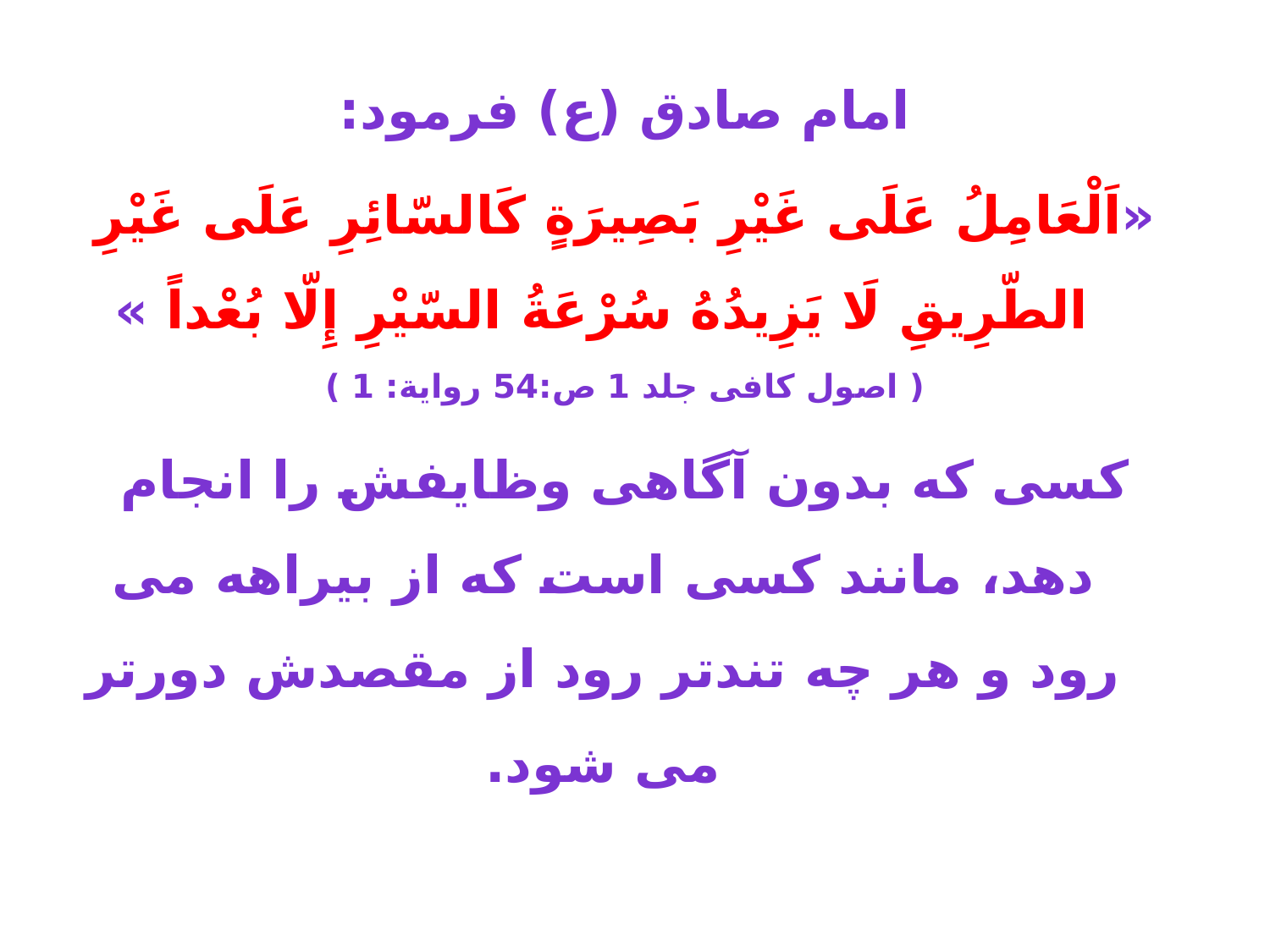

امام صادق (ع) فرمود:
«اَلْعَامِلُ عَلَى غَيْرِ بَصِيرَةٍ كَالسّائِرِ عَلَى غَيْرِ الطّرِيقِ لَا يَزِيدُهُ سُرْعَةُ السّيْرِ إِلّا بُعْداً »
( اصول كافى جلد 1 ص:54 رواية: 1 )
کسی که بدون آگاهی وظایفش را انجام دهد، مانند کسی است که از بیراهه می رود و هر چه تندتر رود از مقصدش دورتر می شود.